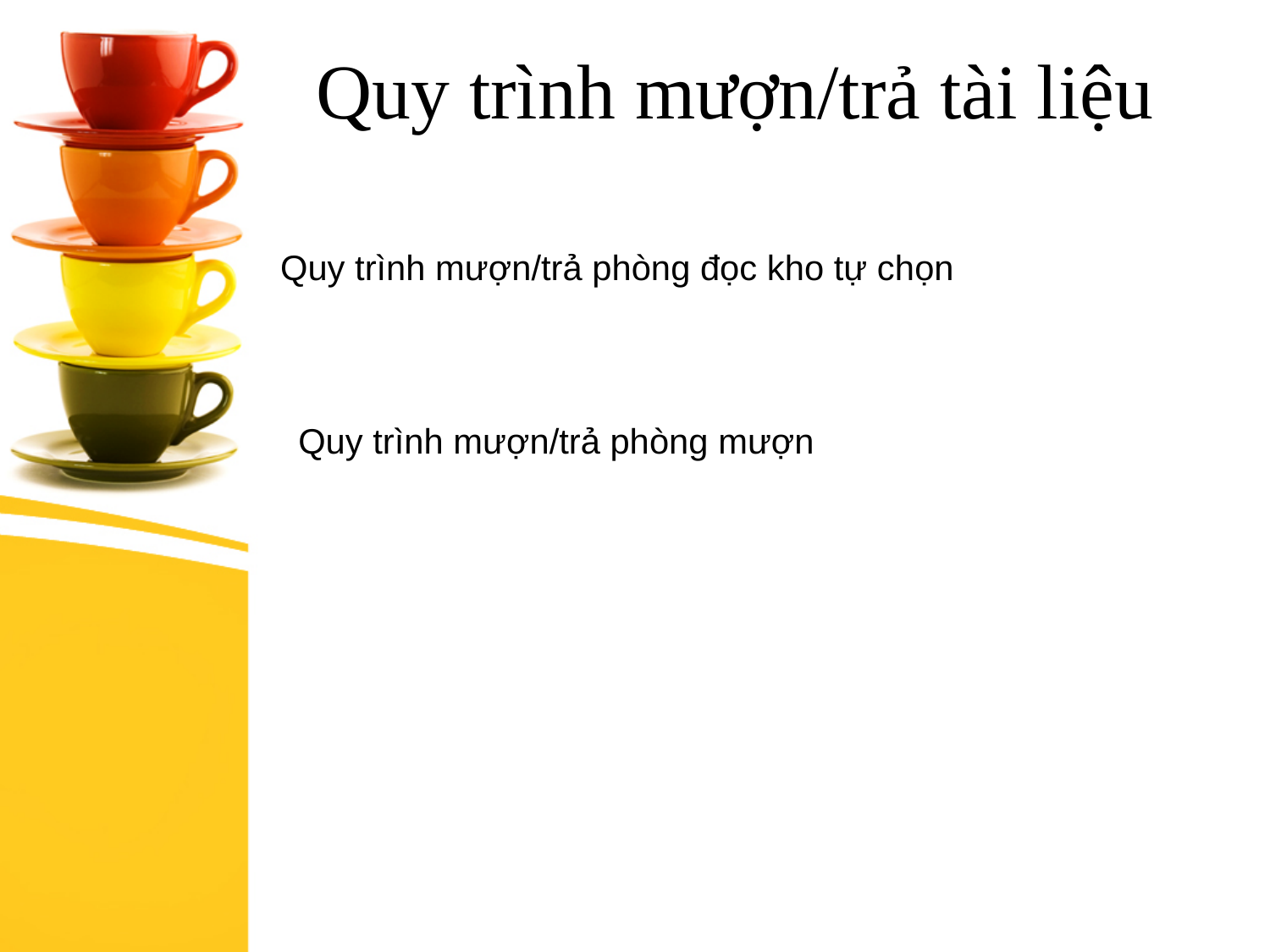

# Quy trình mượn/trả tài liệu
Quy trình mượn/trả phòng đọc kho tự chọn
Quy trình mượn/trả phòng mượn